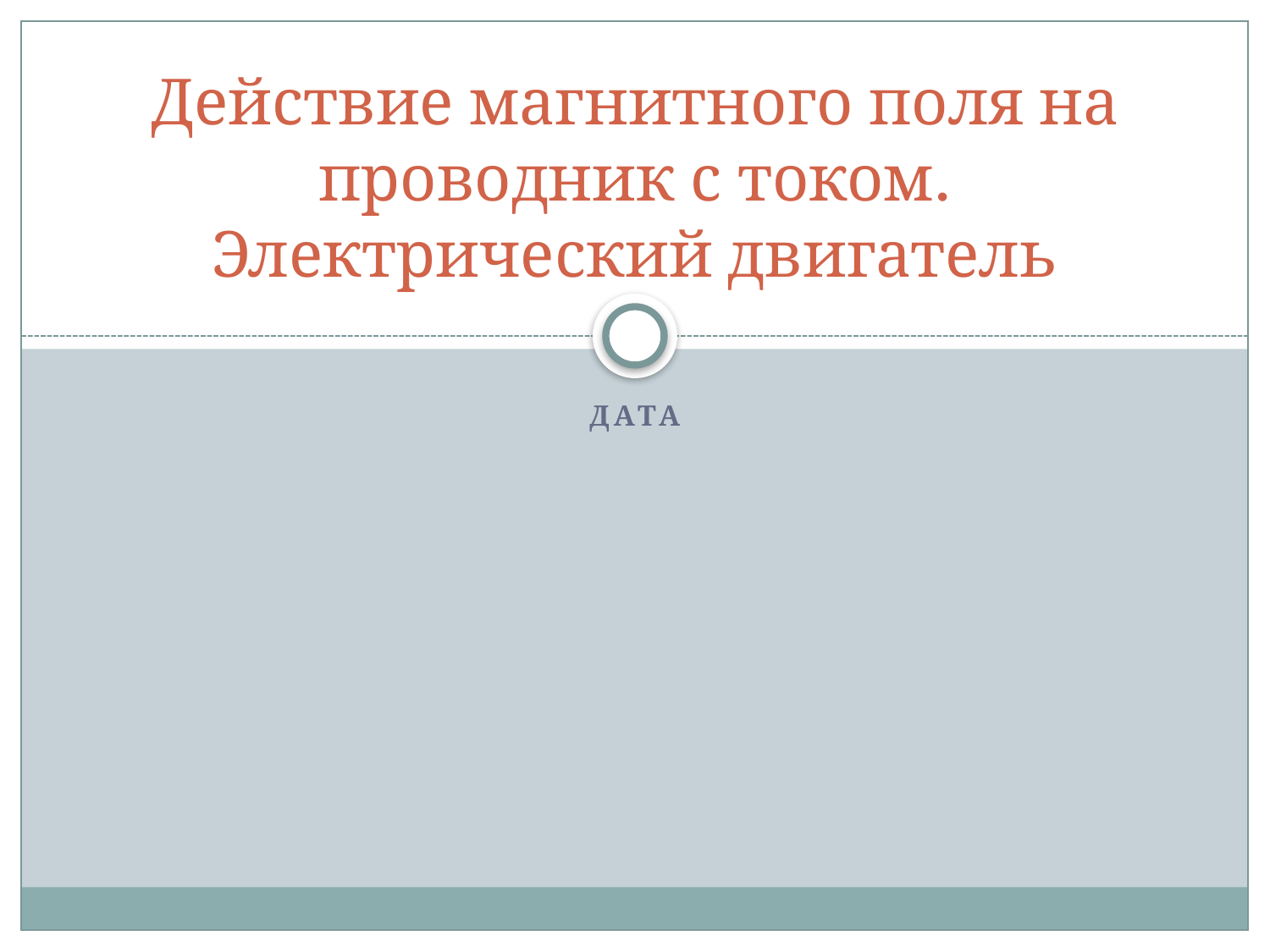

# Действие магнитного поля на проводник с током. Электрический двигатель
дата